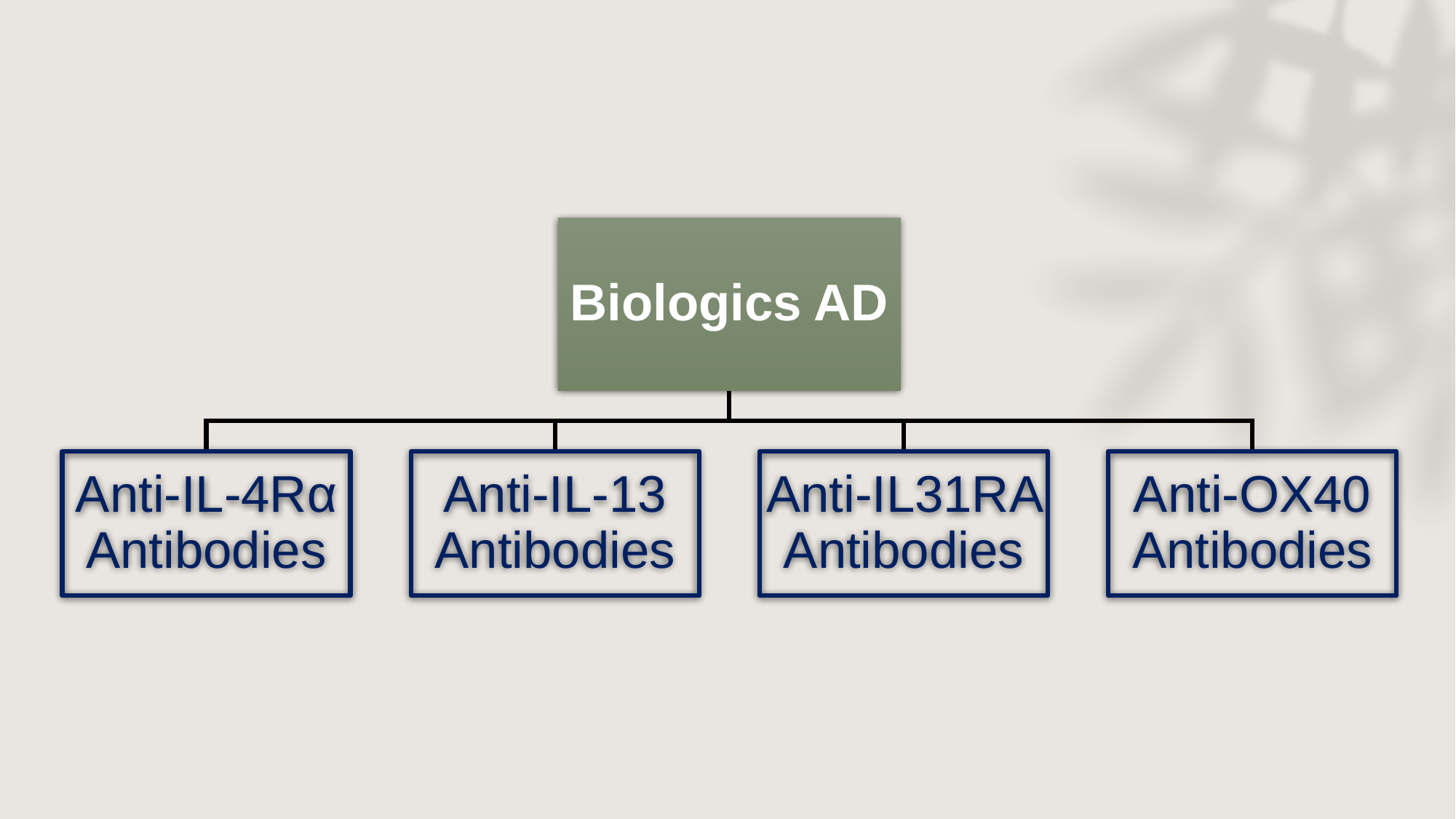

Biologics AD
Anti-IL-4Rα Antibodies
Anti-IL-13 Antibodies
Anti-IL31RA Antibodies
Anti-OX40 Antibodies